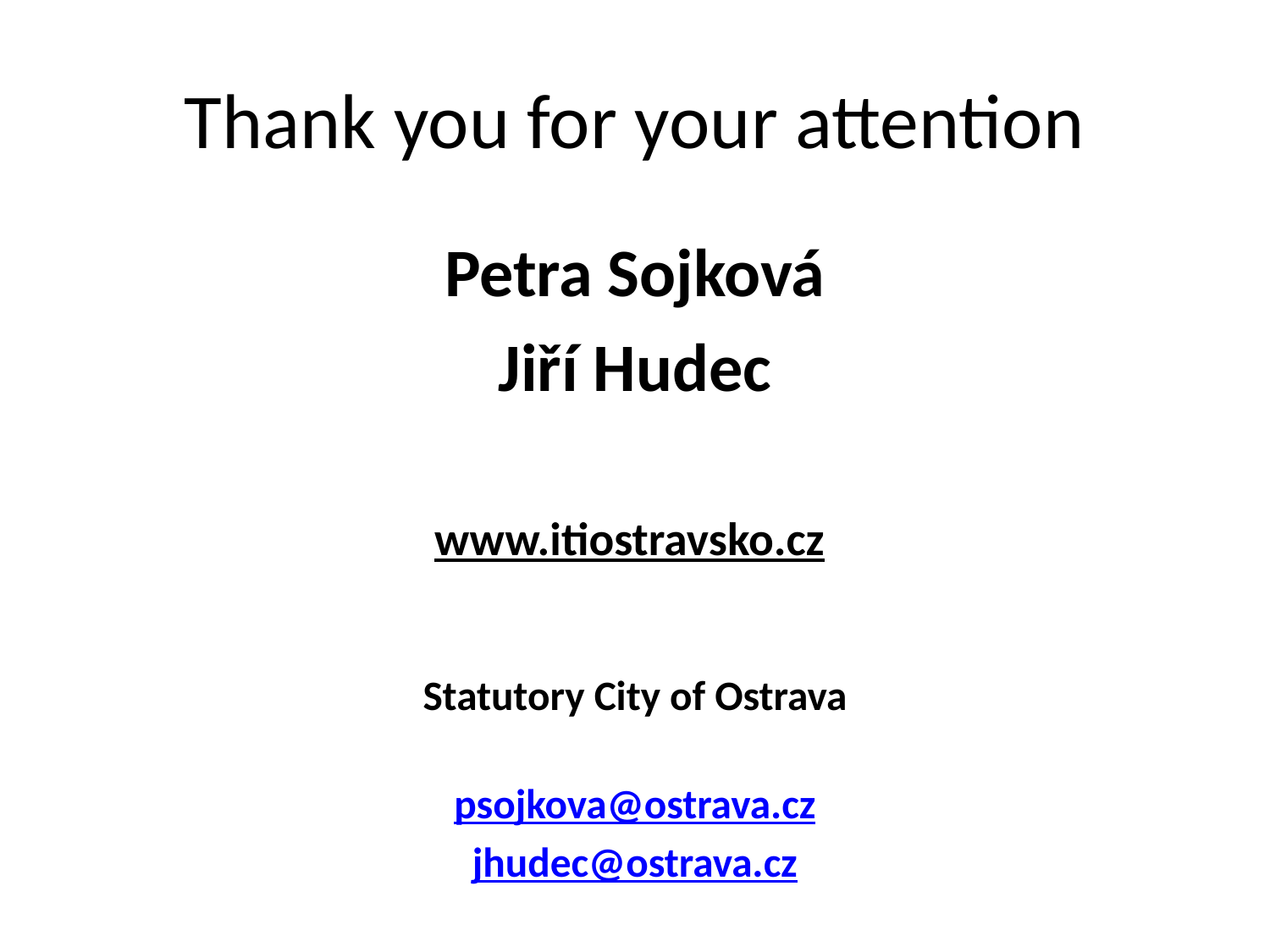

# Thank you for your attention
Petra Sojková
Jiří Hudec

www.itiostravsko.cz

Statutory City of Ostrava
psojkova@ostrava.cz
jhudec@ostrava.cz